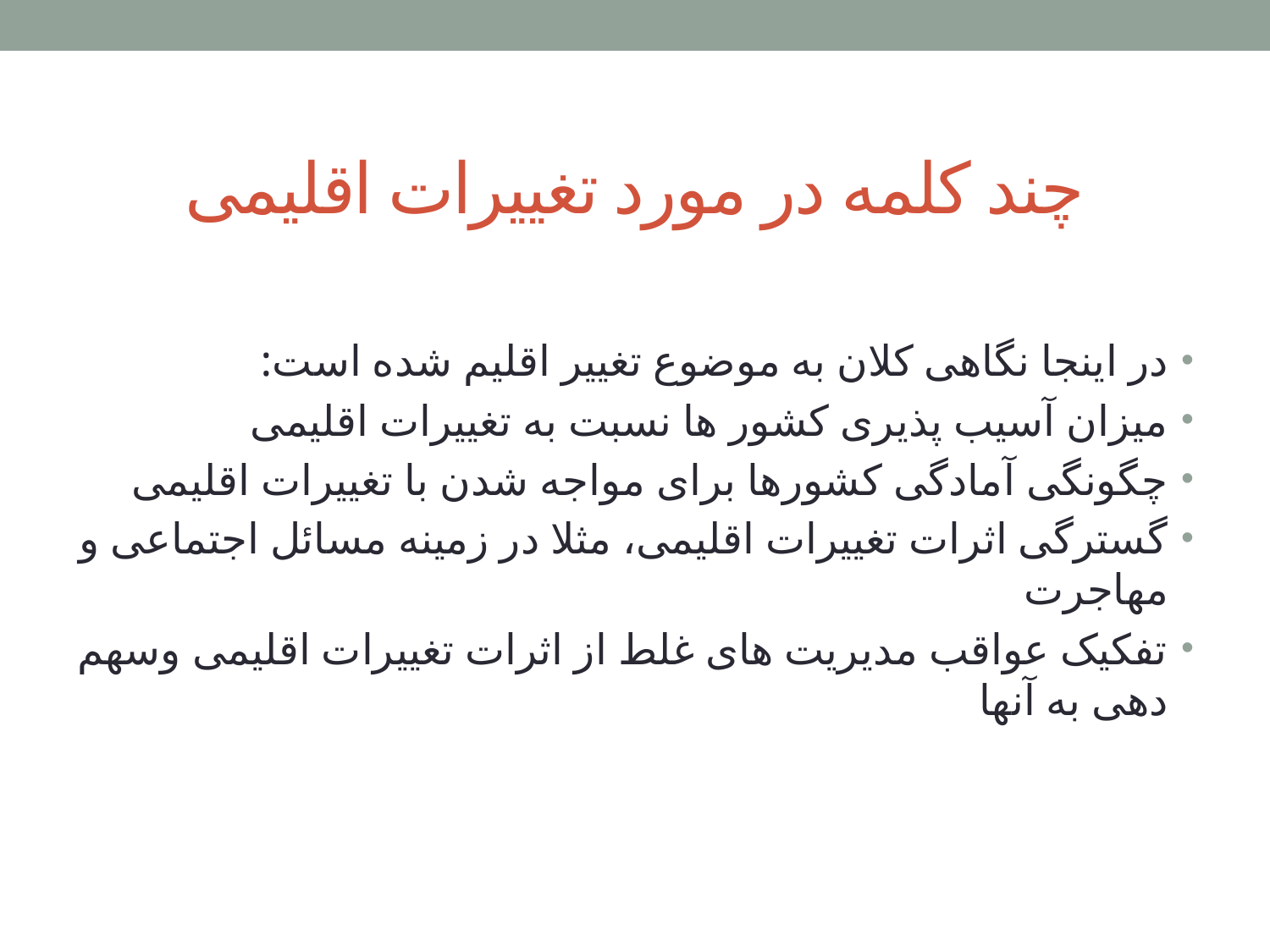

# چند کلمه در مورد تغییرات اقلیمی
در اینجا نگاهی کلان به موضوع تغییر اقلیم شده است:
میزان آسیب پذیری کشور ها نسبت به تغییرات اقلیمی
چگونگی آمادگی کشورها برای مواجه شدن با تغییرات اقلیمی
گسترگی اثرات تغییرات اقلیمی، مثلا در زمینه مسائل اجتماعی و مهاجرت
تفکیک عواقب مدیریت های غلط از اثرات تغییرات اقلیمی وسهم دهی به آنها